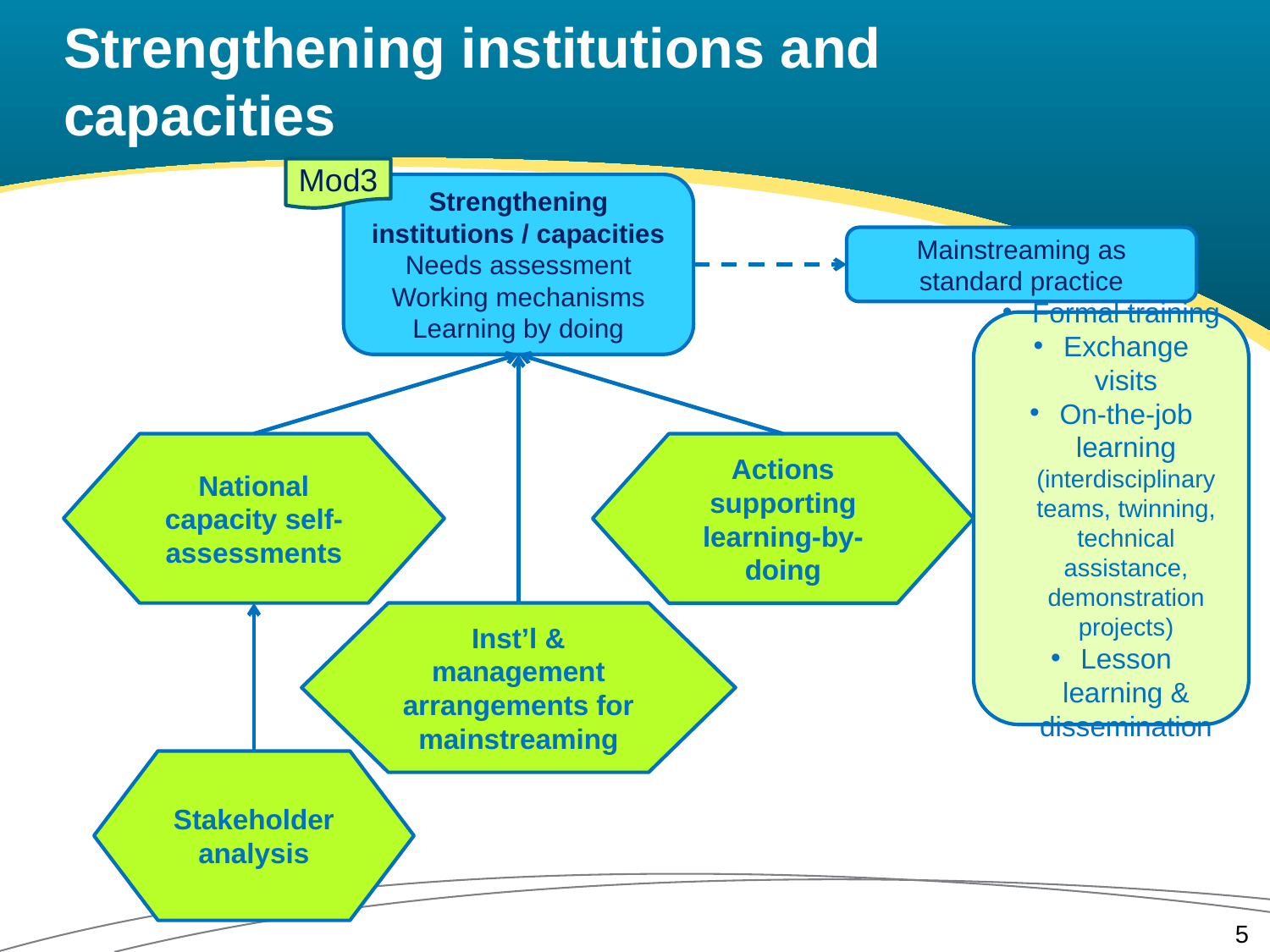

# Strengthening institutions and capacities
Mod3
Strengthening institutions / capacities
Needs assessment
Working mechanisms
Learning by doing
Mainstreaming as standard practice
Formal training
Exchange visits
On-the-job learning (interdisciplinary teams, twinning, technical assistance, demonstration projects)
Lesson learning & dissemination
National capacity self-assessments
Actions supporting learning-by-doing
Inst’l & management arrangements for mainstreaming
Stakeholder analysis
5